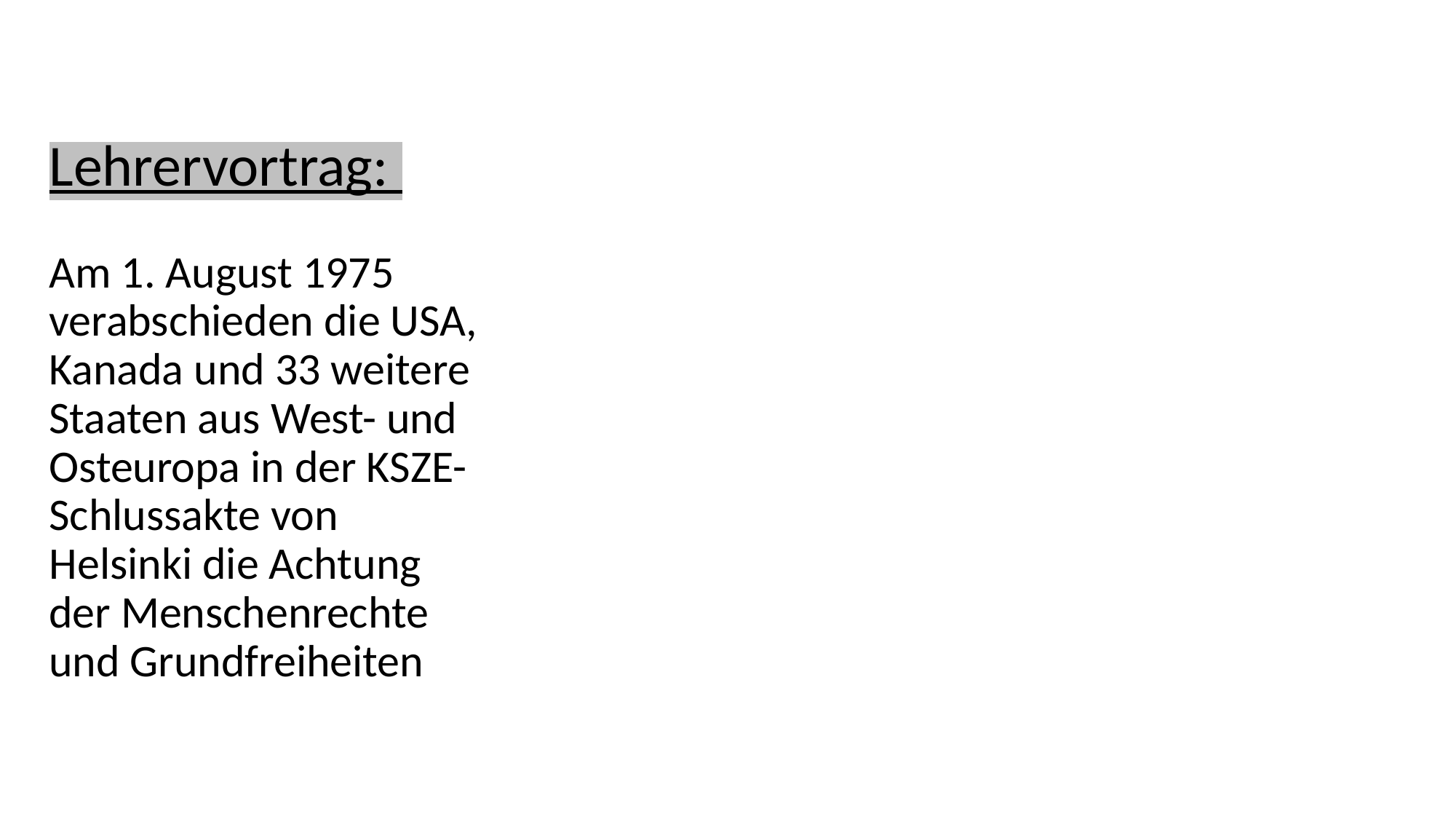

# Lehrervortrag: Am 1. August 1975 verabschieden die USA, Kanada und 33 weitere Staaten aus West- und Osteuropa in der KSZE-Schlussakte von Helsinki die Achtung der Menschenrechte und Grundfreiheiten